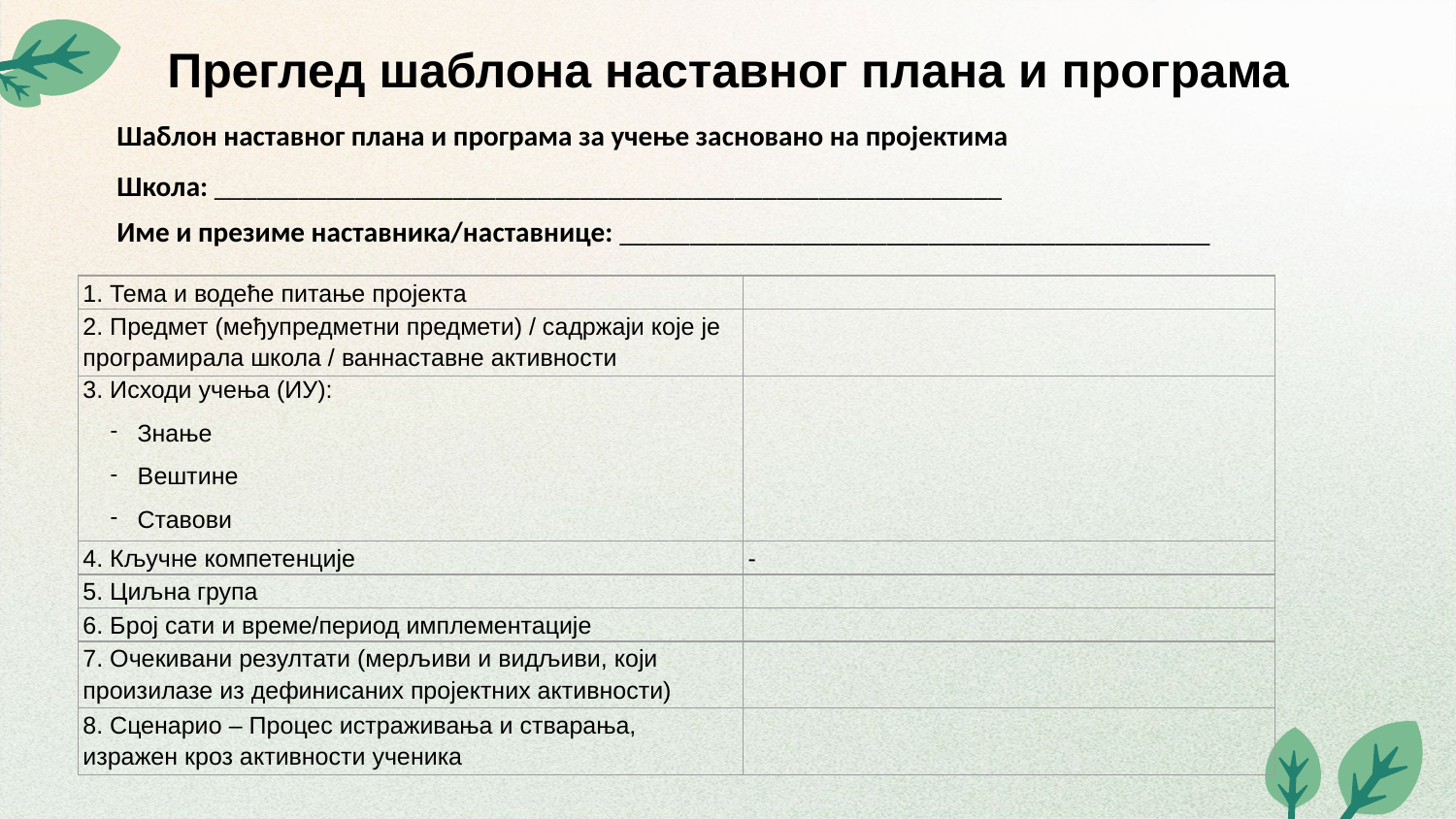

# Преглед шаблона наставног плана и програма
Шаблон наставног плана и програма за учење засновано на пројектима
Школа: ________________________________________________________
Име и презиме наставника/наставнице: __________________________________________
| 1. Тема и водеће питање пројекта |  |
| --- | --- |
| 2. Предмет (међупредметни предмети) / садржаји које је програмирала школа / ваннаставне активности |  |
| 3. Исходи учења (ИУ): Знање Вештине Ставови |  |
| 4. Кључне компетенције |  |
| 5. Циљна група |  |
| 6. Број сати и време/период имплементације |  |
| 7. Очекивани резултати (мерљиви и видљиви, који произилазе из дефинисаних пројектних активности) |  |
| 8. Сценарио – Процес истраживања и стварања, изражен кроз активности ученика |  |